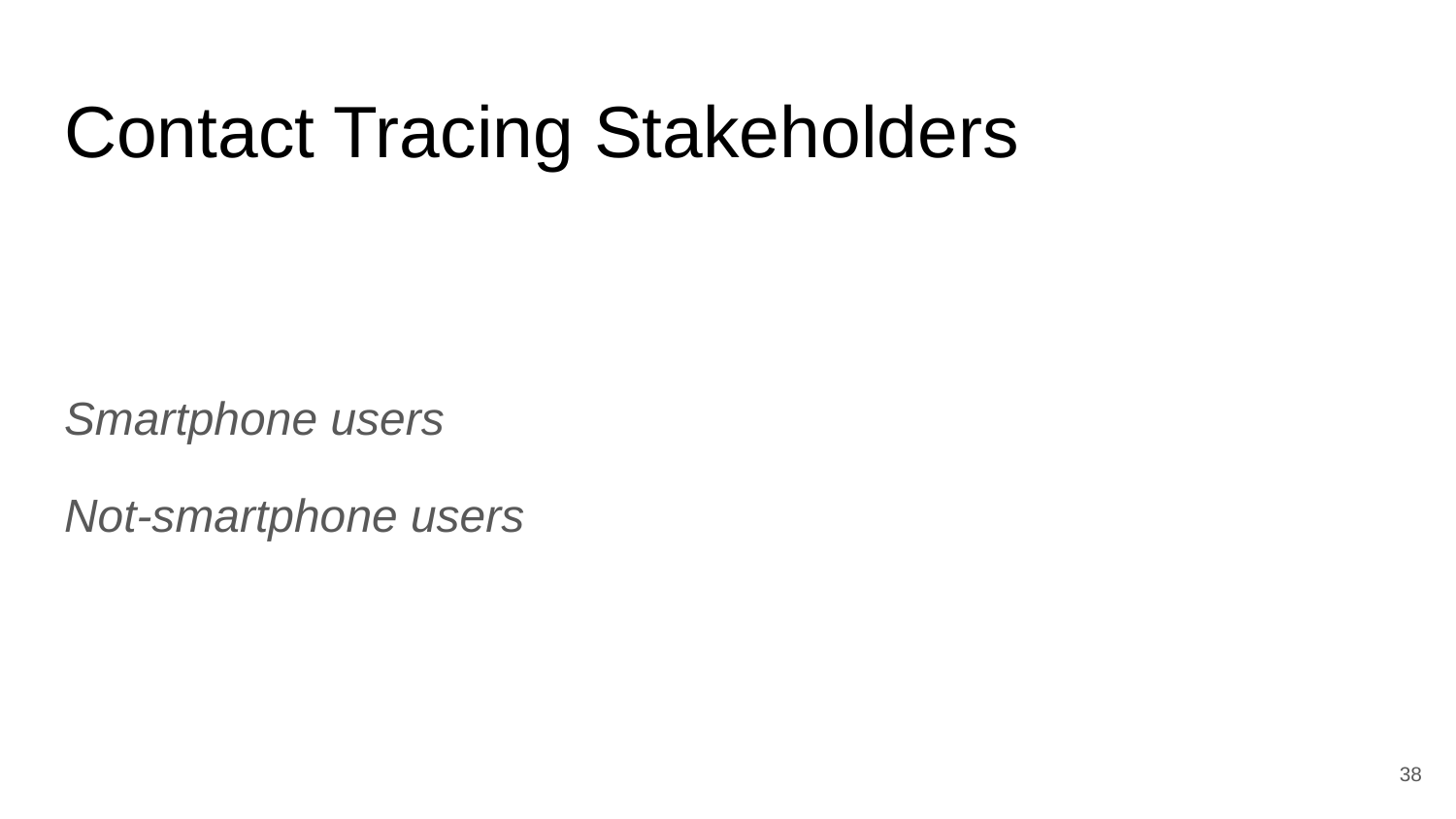

# Contact Tracing Stakeholders

Smartphone users
Not-smartphone users
38